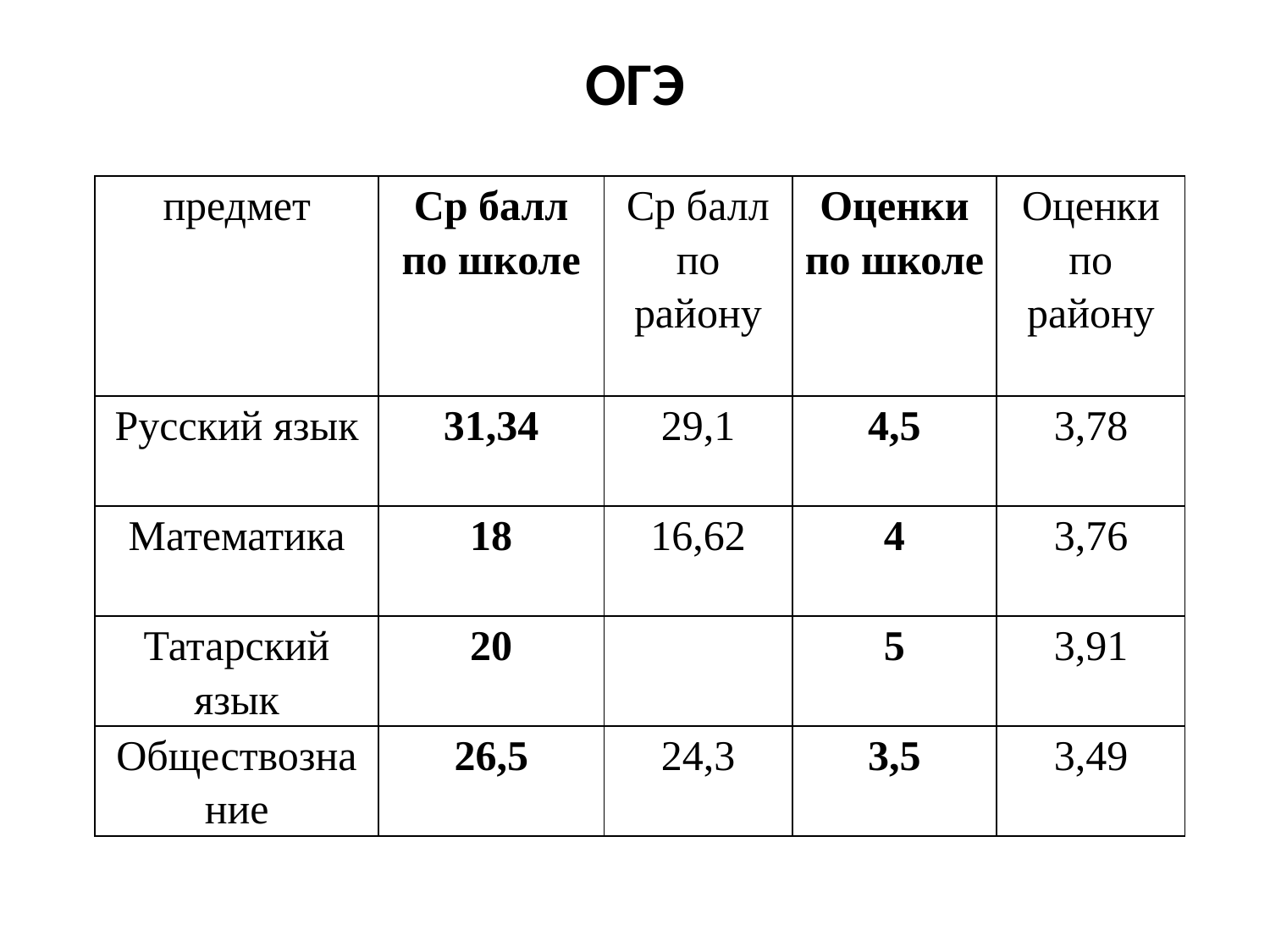

# ОГЭ
| предмет | Ср балл по школе | Ср балл по району | Оценки по школе | Оценки по району |
| --- | --- | --- | --- | --- |
| Русский язык | 31,34 | 29,1 | 4,5 | 3,78 |
| Математика | 18 | 16,62 | 4 | 3,76 |
| Татарский язык | 20 |  | 5 | 3,91 |
| Обществозна ние | 26,5 | 24,3 | 3,5 | 3,49 |